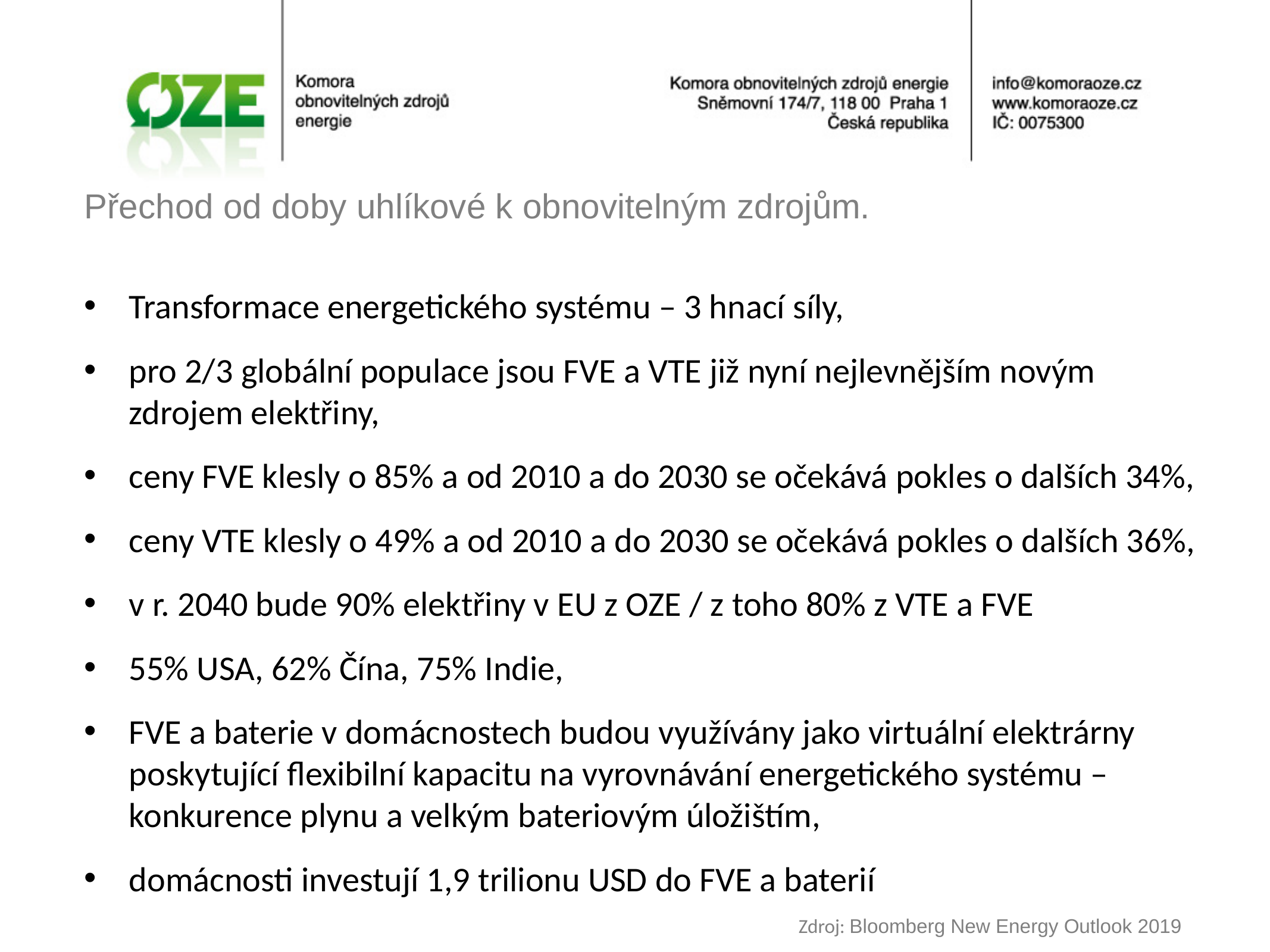

# Přechod od doby uhlíkové k obnovitelným zdrojům.
Transformace energetického systému – 3 hnací síly,
pro 2/3 globální populace jsou FVE a VTE již nyní nejlevnějším novým zdrojem elektřiny,
ceny FVE klesly o 85% a od 2010 a do 2030 se očekává pokles o dalších 34%,
ceny VTE klesly o 49% a od 2010 a do 2030 se očekává pokles o dalších 36%,
v r. 2040 bude 90% elektřiny v EU z OZE / z toho 80% z VTE a FVE
55% USA, 62% Čína, 75% Indie,
FVE a baterie v domácnostech budou využívány jako virtuální elektrárny poskytující flexibilní kapacitu na vyrovnávání energetického systému – konkurence plynu a velkým bateriovým úložištím,
domácnosti investují 1,9 trilionu USD do FVE a baterií
								Zdroj: Bloomberg New Energy Outlook 2019